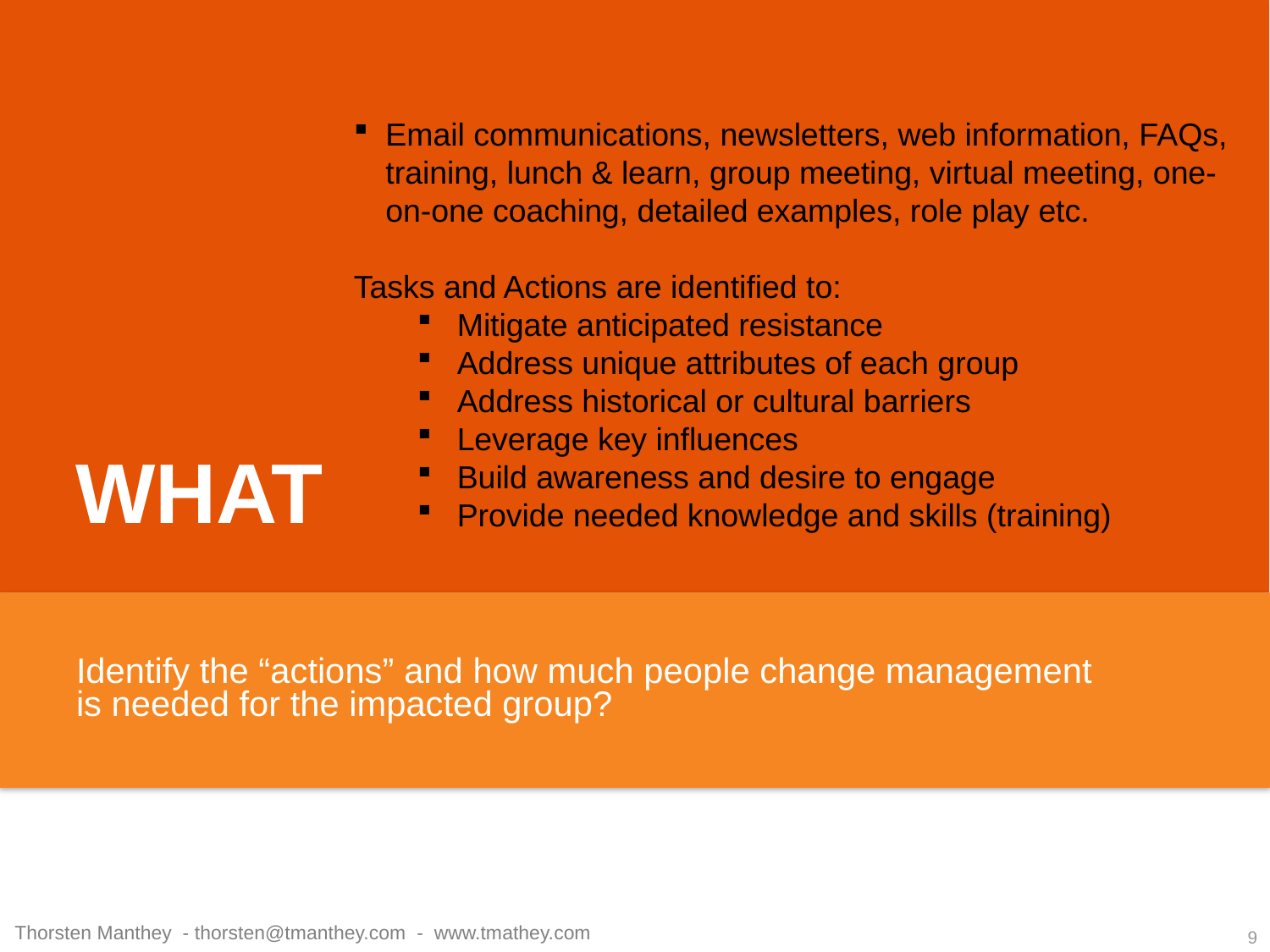

Email communications, newsletters, web information, FAQs, training, lunch & learn, group meeting, virtual meeting, one-on-one coaching, detailed examples, role play etc.

Tasks and Actions are identified to:
Mitigate anticipated resistance
Address unique attributes of each group
Address historical or cultural barriers
Leverage key influences
Build awareness and desire to engage
Provide needed knowledge and skills (training)

# WHAT
Identify the “actions” and how much people change management is needed for the impacted group?
Thorsten Manthey  - thorsten@tmanthey.com  -  www.tmathey.com
9